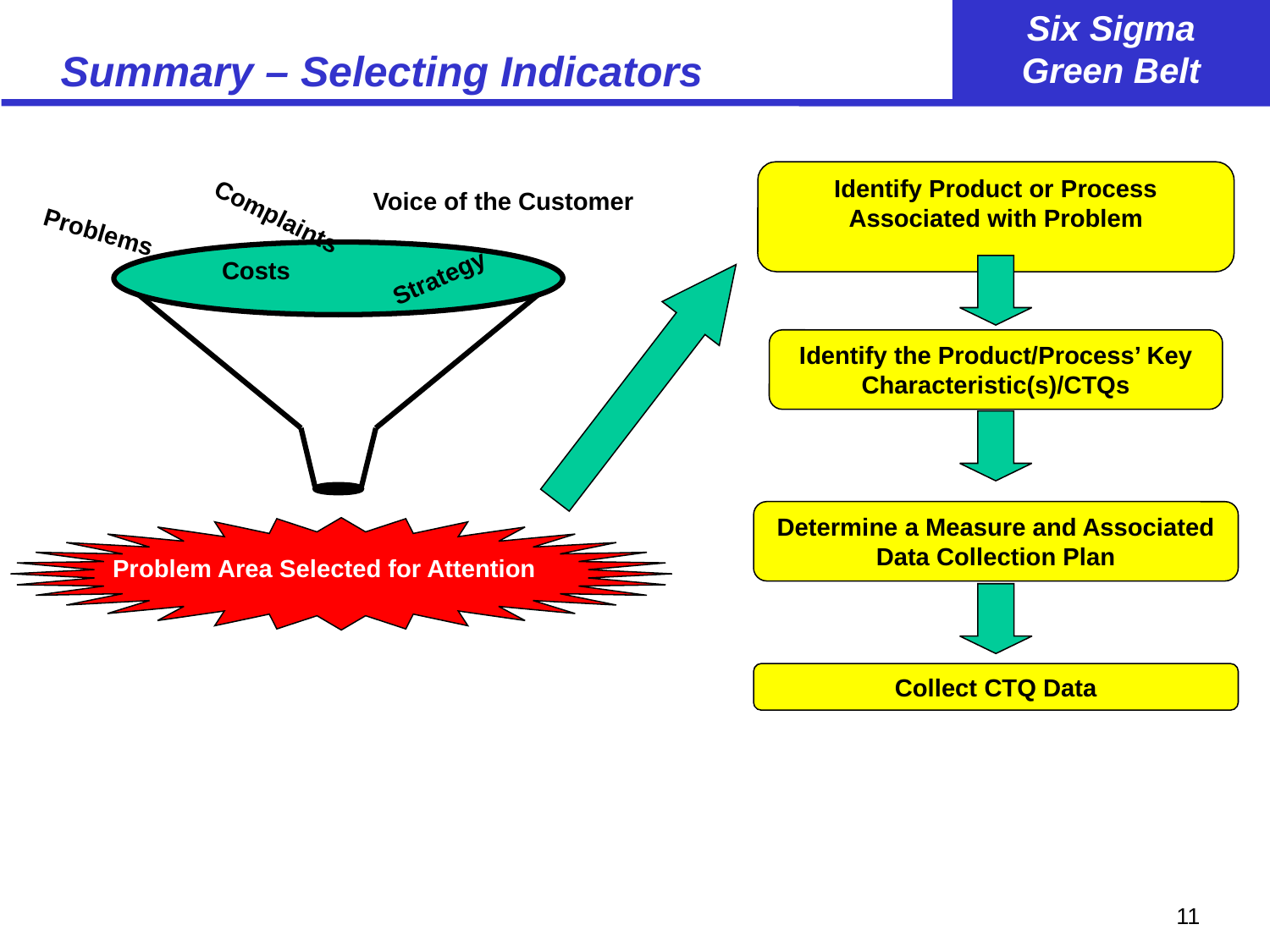

# Summary – Selecting Indicators
Identify Product or Process Associated with Problem

Voice of the Customer
Complaints
Problems

Costs

Strategy
Identify the Product/Process’ Key Characteristic(s)/CTQs

Determine a Measure and Associated Data Collection Plan

Problem Area Selected for Attention

Collect CTQ Data